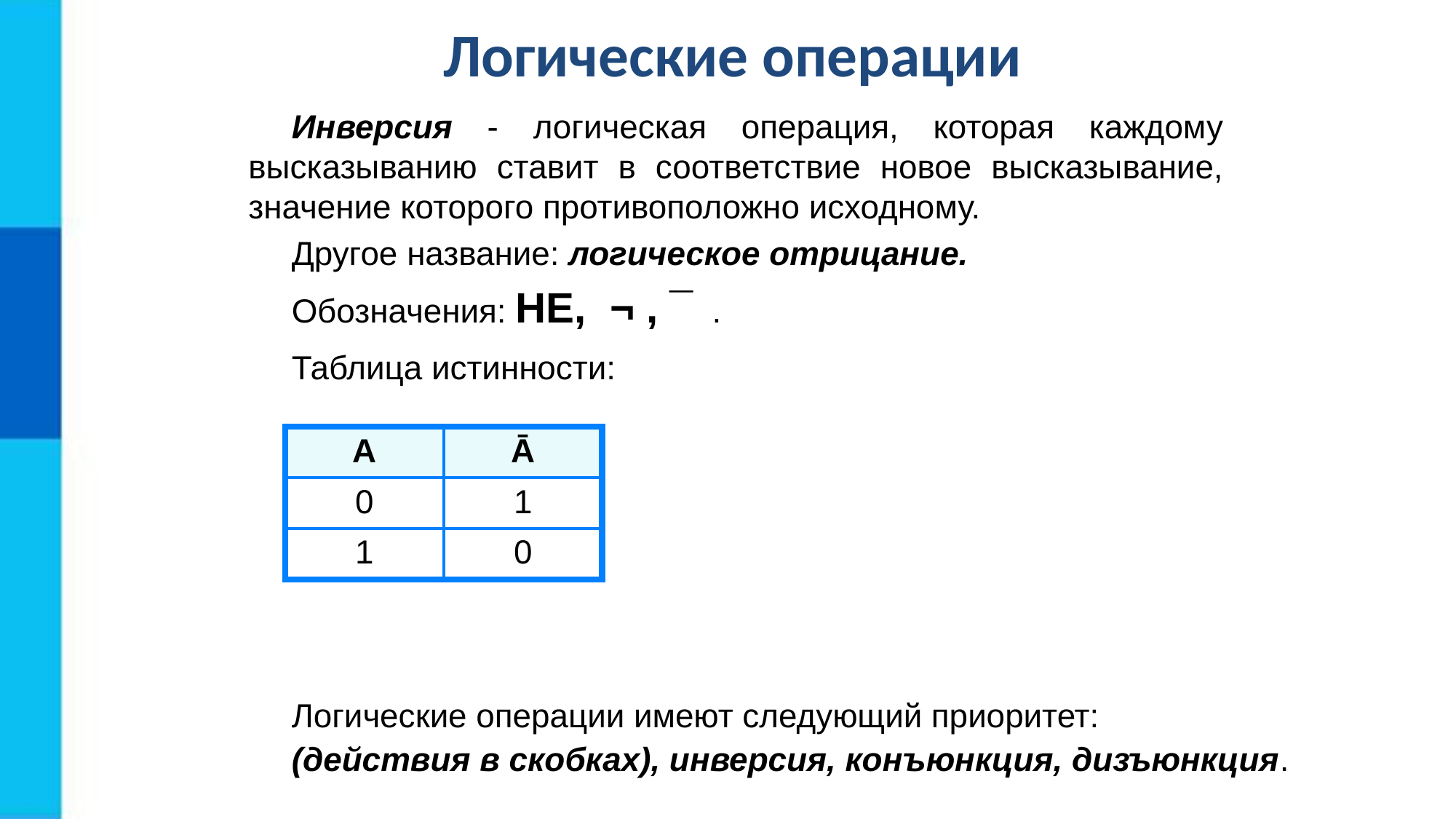

Логические операции
Инверсия - логическая операция, которая каждому высказыванию ставит в соответствие новое высказывание, значение которого противоположно исходному.
Другое название: логическое отрицание.
Обозначения: НЕ,  ¬ , ¯  .
Таблица истинности:
| А | Ā |
| --- | --- |
| 0 | 1 |
| 1 | 0 |
Логические операции имеют следующий приоритет:
(действия в скобках), инверсия, конъюнкция, дизъюнкция.